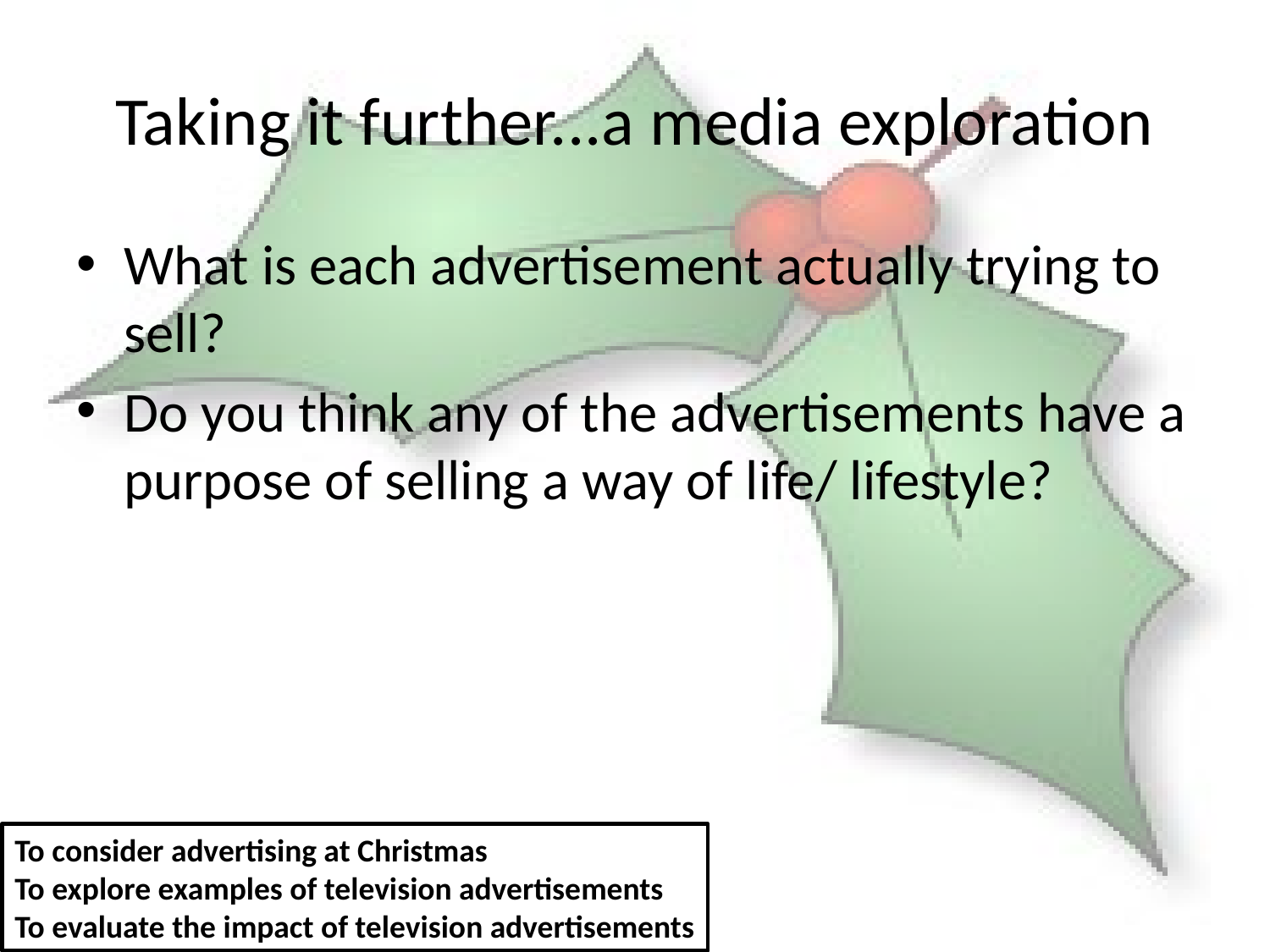

# Taking it further...a media exploration
What is each advertisement actually trying to sell?
Do you think any of the advertisements have a purpose of selling a way of life/ lifestyle?
To consider advertising at Christmas
To explore examples of television advertisements
To evaluate the impact of television advertisements